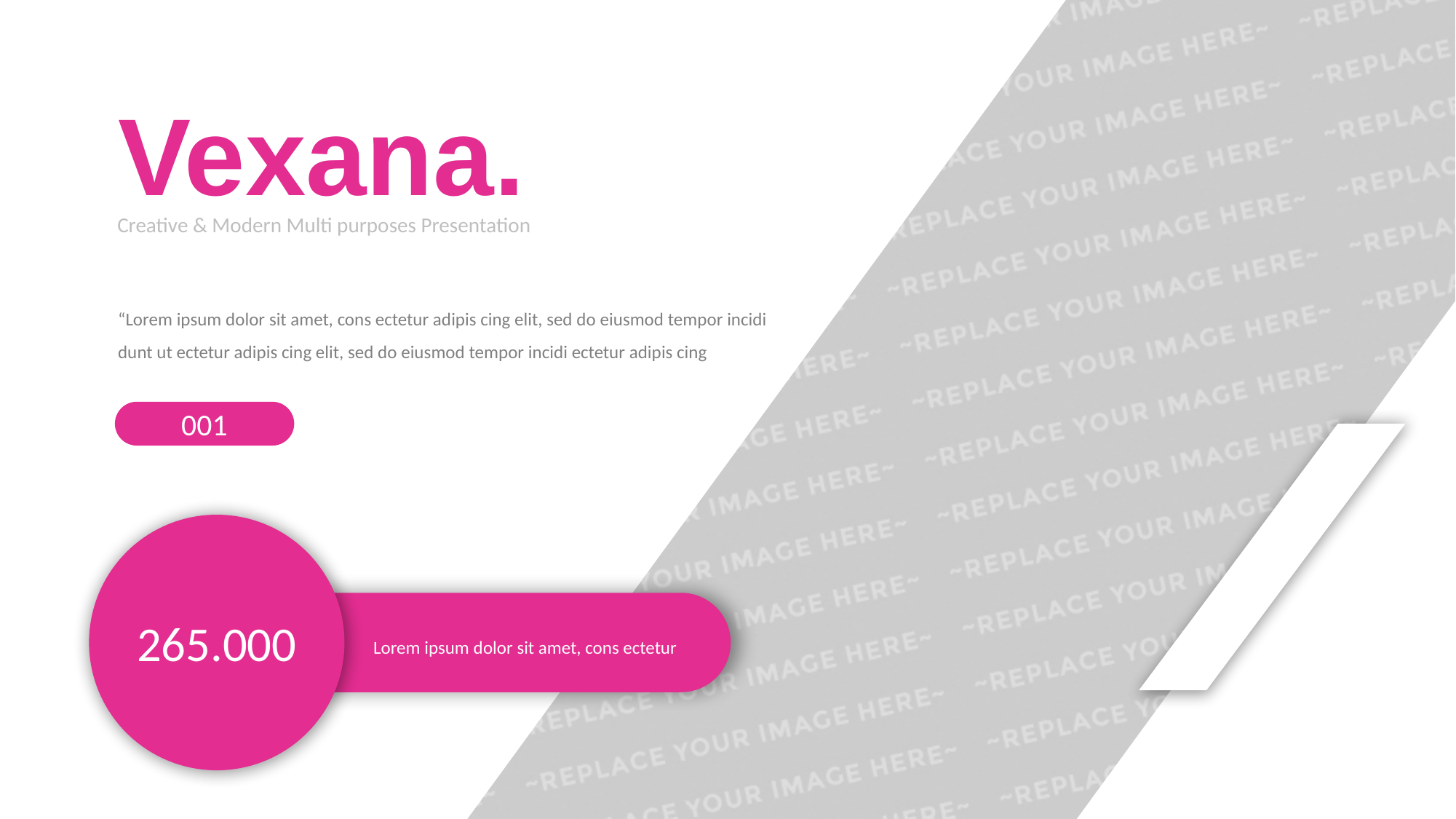

Vexana.
Creative & Modern Multi purposes Presentation
“Lorem ipsum dolor sit amet, cons ectetur adipis cing elit, sed do eiusmod tempor incidi dunt ut ectetur adipis cing elit, sed do eiusmod tempor incidi ectetur adipis cing
001

265.000
Lorem ipsum dolor sit amet, cons ectetur